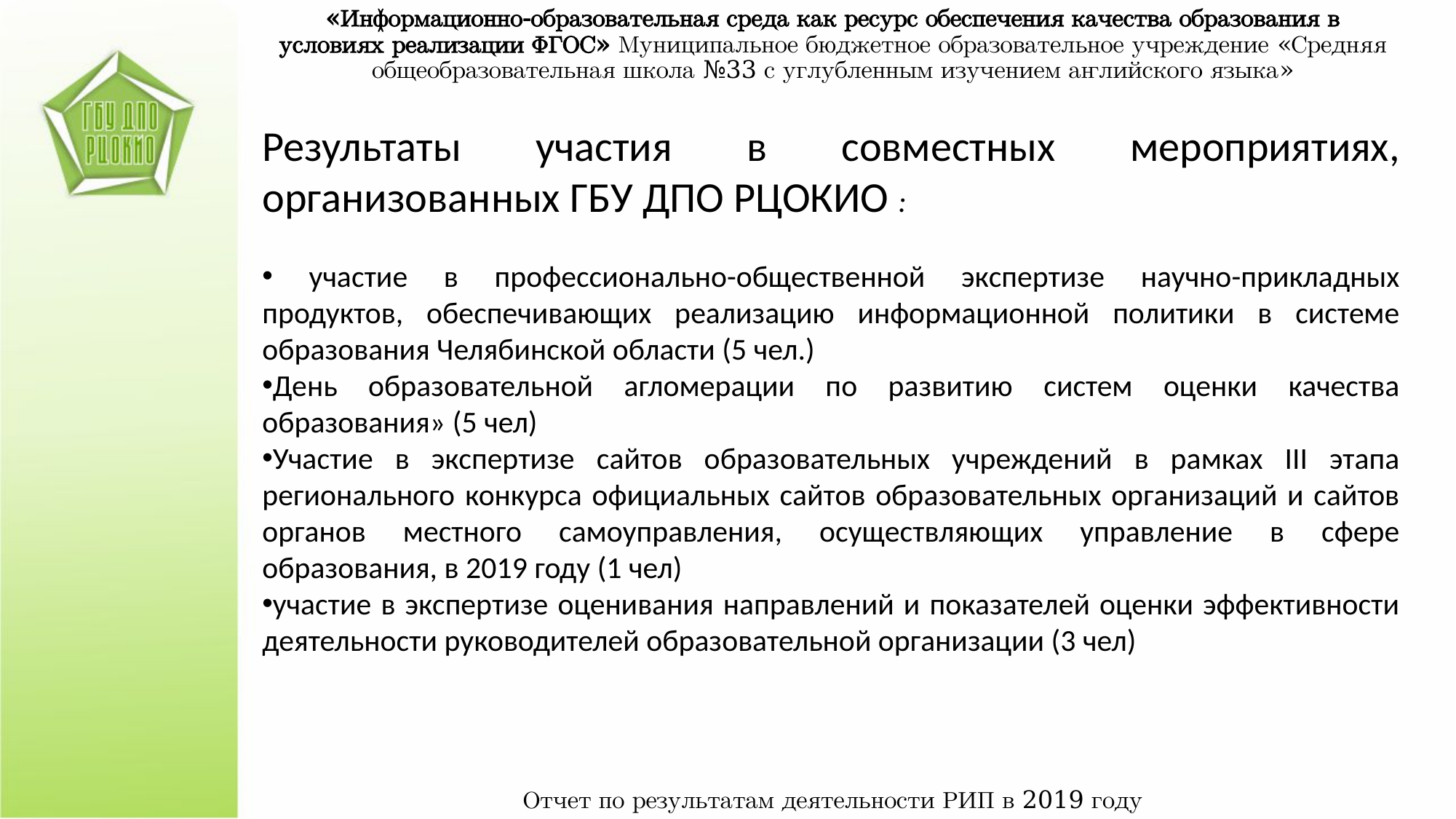

«Информационно-образовательная среда как ресурс обеспечения качества образования в условиях реализации ФГОС» Муниципальное бюджетное образовательное учреждение «Средняя общеобразовательная школа №33 с углубленным изучением английского языка»
Результаты участия в совместных мероприятиях, организованных ГБУ ДПО РЦОКИО :

 участие в профессионально-общественной экспертизе научно-прикладных продуктов, обеспечивающих реализацию информационной политики в системе образования Челябинской области (5 чел.)
День образовательной агломерации по развитию систем оценки качества образования» (5 чел)
Участие в экспертизе сайтов образовательных учреждений в рамках III этапа регионального конкурса официальных сайтов образовательных организаций и сайтов органов местного самоуправления, осуществляющих управление в сфере образования, в 2019 году (1 чел)
участие в экспертизе оценивания направлений и показателей оценки эффективности деятельности руководителей образовательной организации (3 чел)

Отчет по результатам деятельности РИП в 2019 году